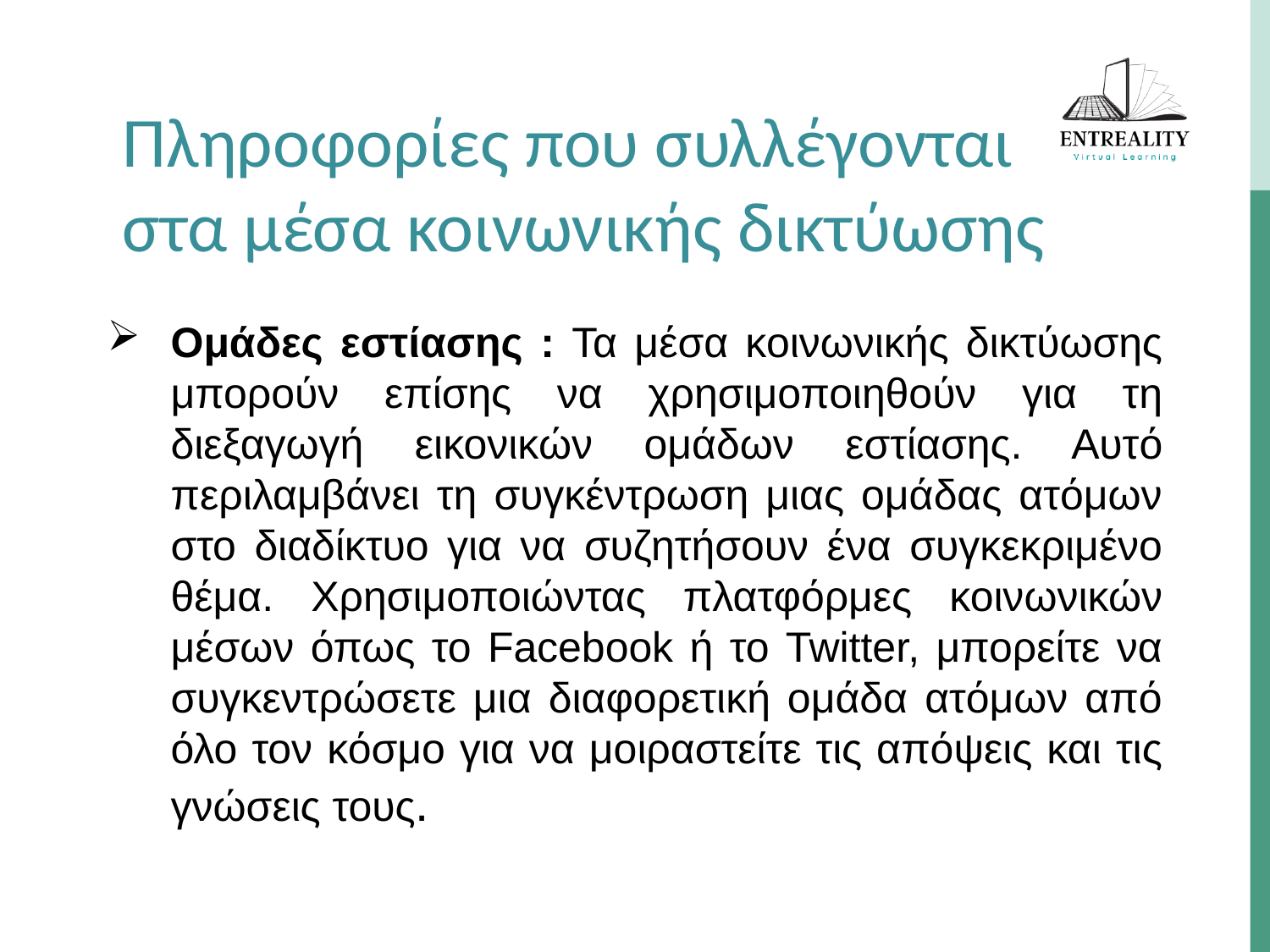

Πληροφορίες που συλλέγονται στα μέσα κοινωνικής δικτύωσης

Ομάδες εστίασης : Τα μέσα κοινωνικής δικτύωσης μπορούν επίσης να χρησιμοποιηθούν για τη διεξαγωγή εικονικών ομάδων εστίασης. Αυτό περιλαμβάνει τη συγκέντρωση μιας ομάδας ατόμων στο διαδίκτυο για να συζητήσουν ένα συγκεκριμένο θέμα. Χρησιμοποιώντας πλατφόρμες κοινωνικών μέσων όπως το Facebook ή το Twitter, μπορείτε να συγκεντρώσετε μια διαφορετική ομάδα ατόμων από όλο τον κόσμο για να μοιραστείτε τις απόψεις και τις γνώσεις τους.